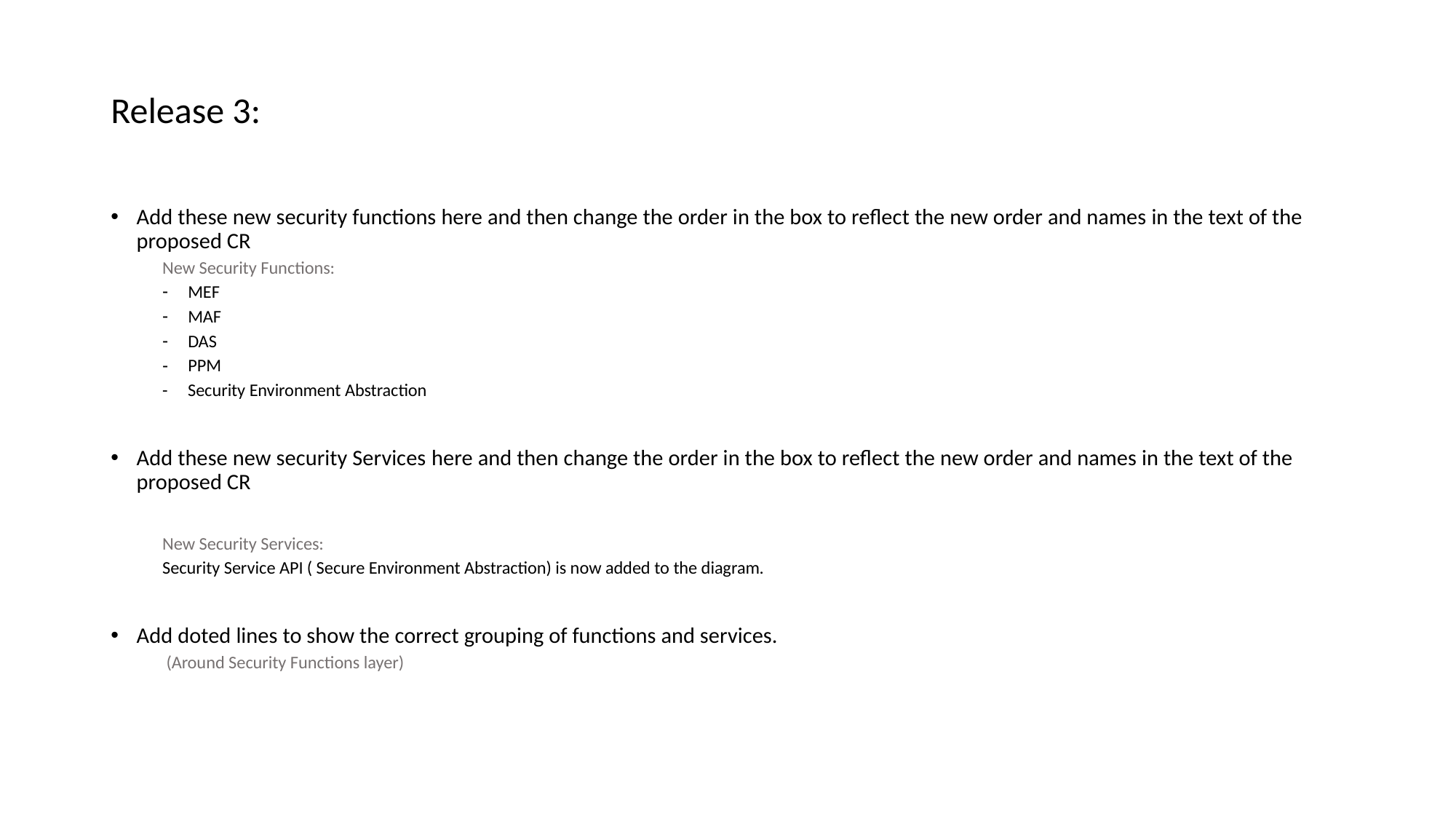

Release 3:

Add these new security functions here and then change the order in the box to reflect the new order and names in the text of the proposed CR
New Security Functions:
MEF
MAF
DAS
PPM
-     Security Environment Abstraction

Add these new security Services here and then change the order in the box to reflect the new order and names in the text of the proposed CR

New Security Services:
Security Service API ( Secure Environment Abstraction) is now added to the diagram.

Add doted lines to show the correct grouping of functions and services.
 (Around Security Functions layer)